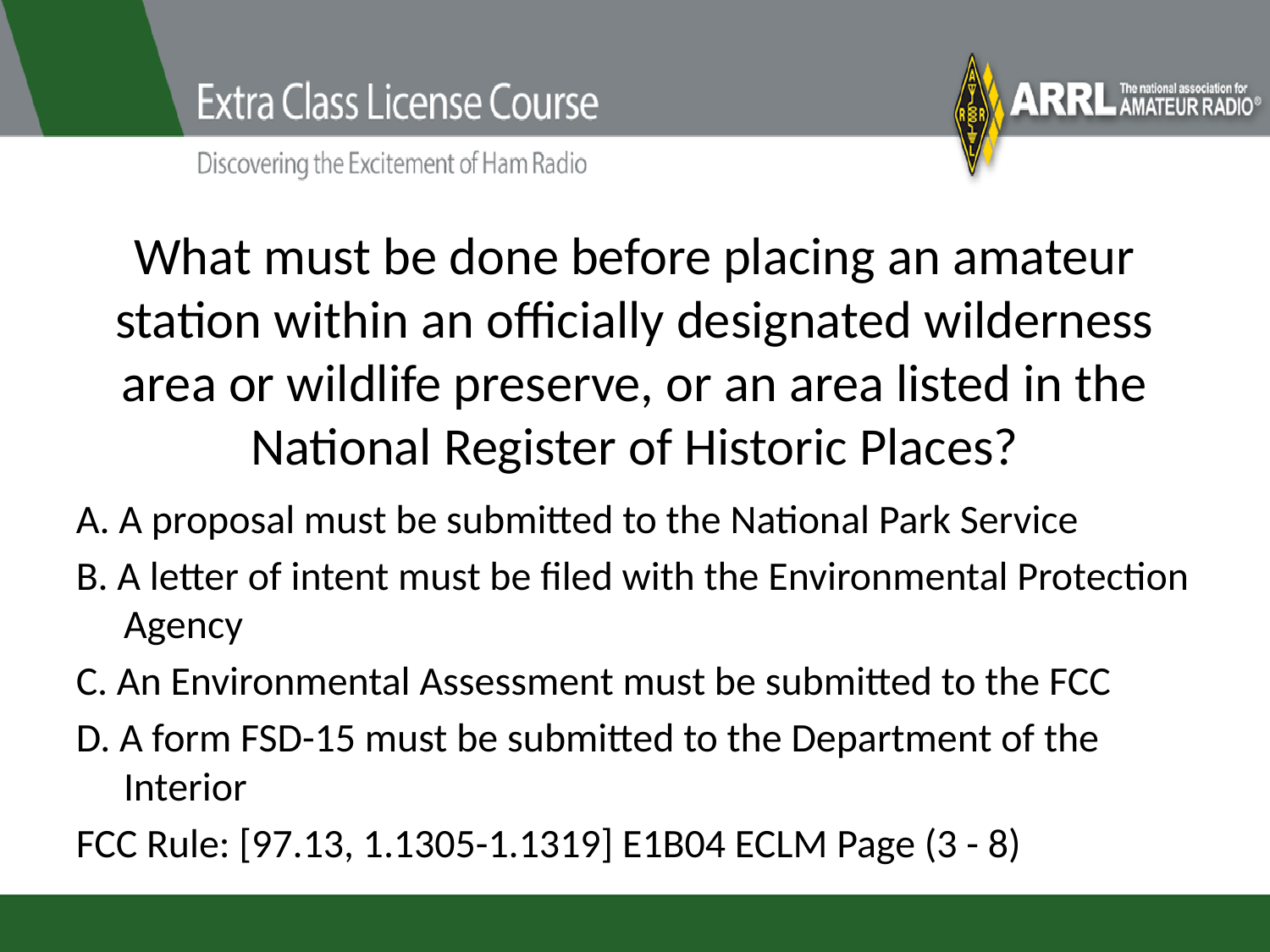

# What must be done before placing an amateur station within an officially designated wilderness area or wildlife preserve, or an area listed in the National Register of Historic Places?
A. A proposal must be submitted to the National Park Service
B. A letter of intent must be filed with the Environmental Protection Agency
C. An Environmental Assessment must be submitted to the FCC
D. A form FSD-15 must be submitted to the Department of the Interior
FCC Rule: [97.13, 1.1305-1.1319] E1B04 ECLM Page (3 - 8)